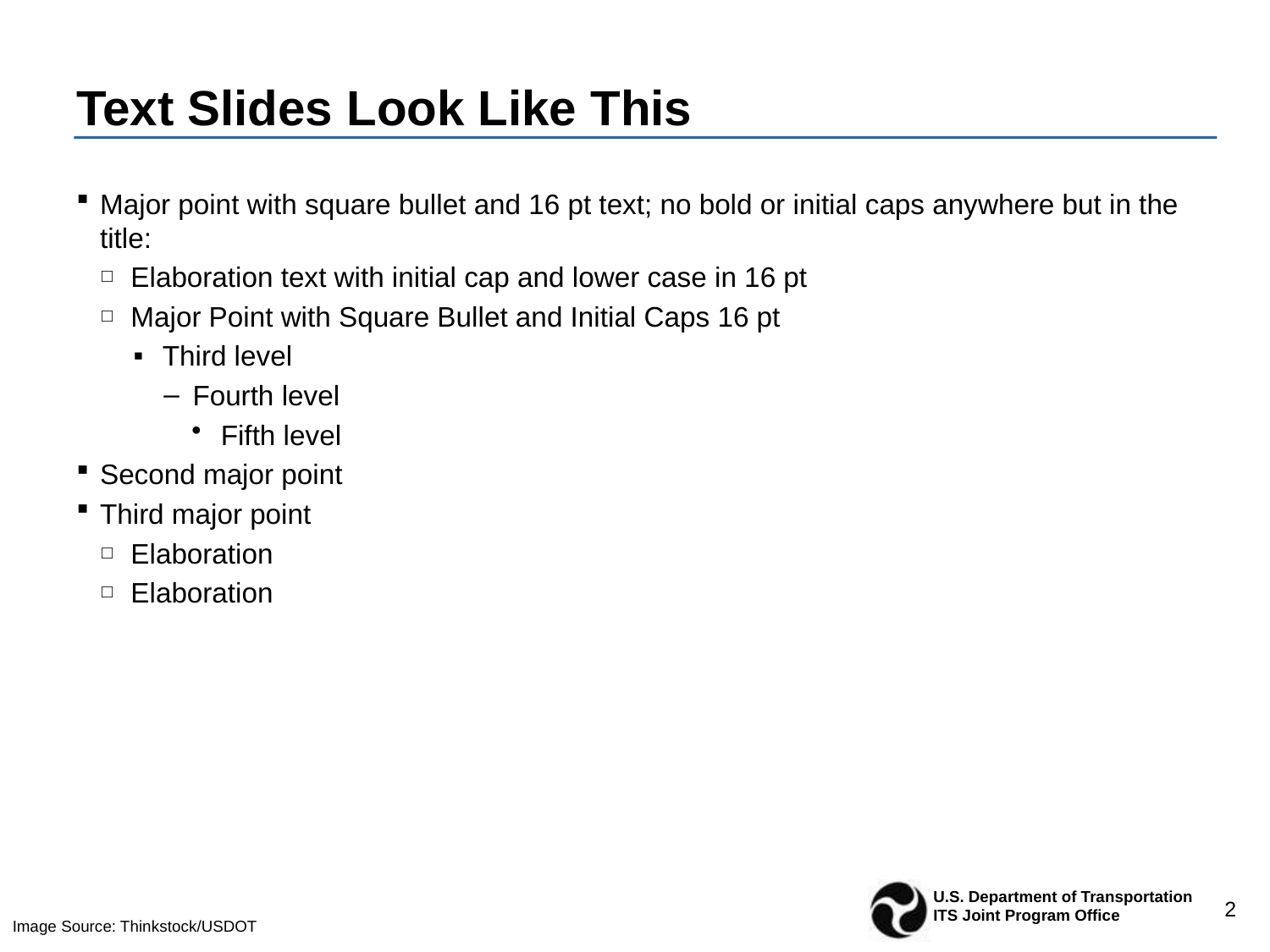

Major point with square bullet and 16 pt text; no bold or initial caps anywhere but in the title:
Elaboration text with initial cap and lower case in 16 pt
Major Point with Square Bullet and Initial Caps 16 pt
Third level
Fourth level
Fifth level
Second major point
Third major point
Elaboration
Elaboration
# Text Slides Look Like This